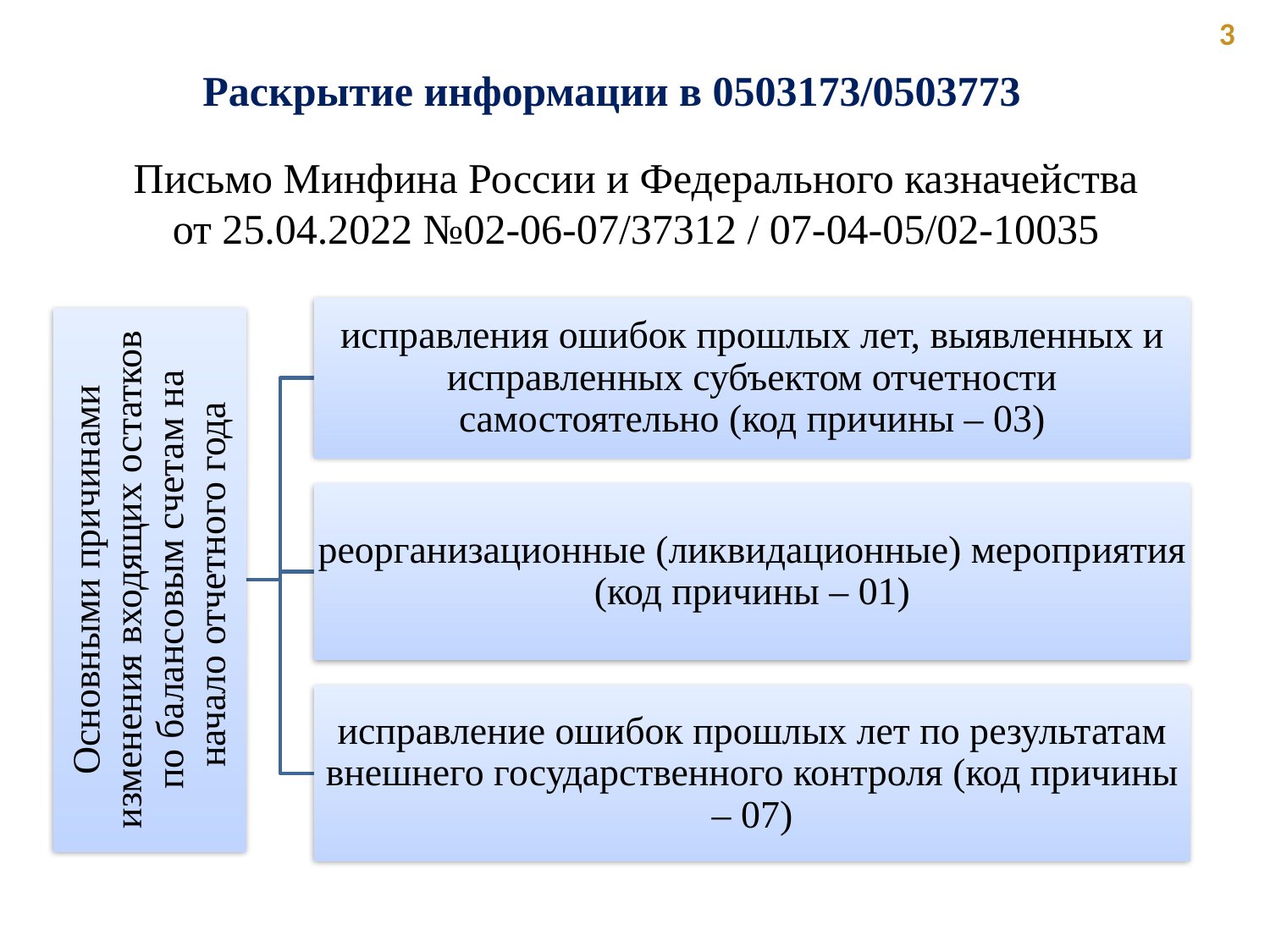

3
Раскрытие информации в 0503173/0503773
Письмо Минфина России и Федерального казначейства
от 25.04.2022 №02-06-07/37312 / 07-04-05/02-10035

Основными причинами изменения входящих остатков по балансовым счетам на начало отчетного года
исправления ошибок прошлых лет, выявленных и исправленных субъектом отчетности самостоятельно (код причины – 03)
реорганизационные (ликвидационные) мероприятия (код причины – 01)
исправление ошибок прошлых лет по результатам внешнего государственного контроля (код причины – 07)